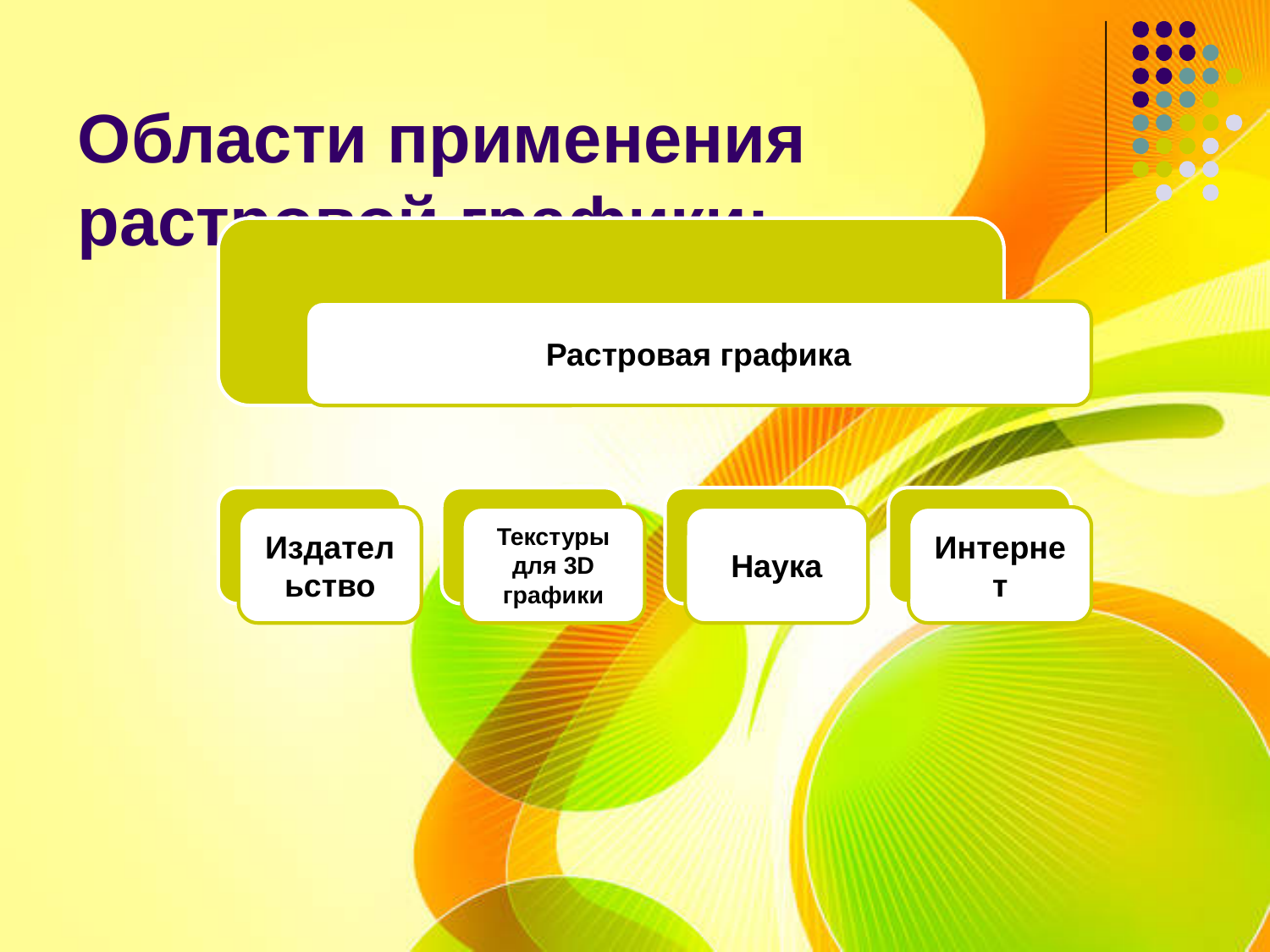

# Области применения растровой графики:
Растровая графика
Издательство
Текстуры для 3D графики
Наука
Интернет